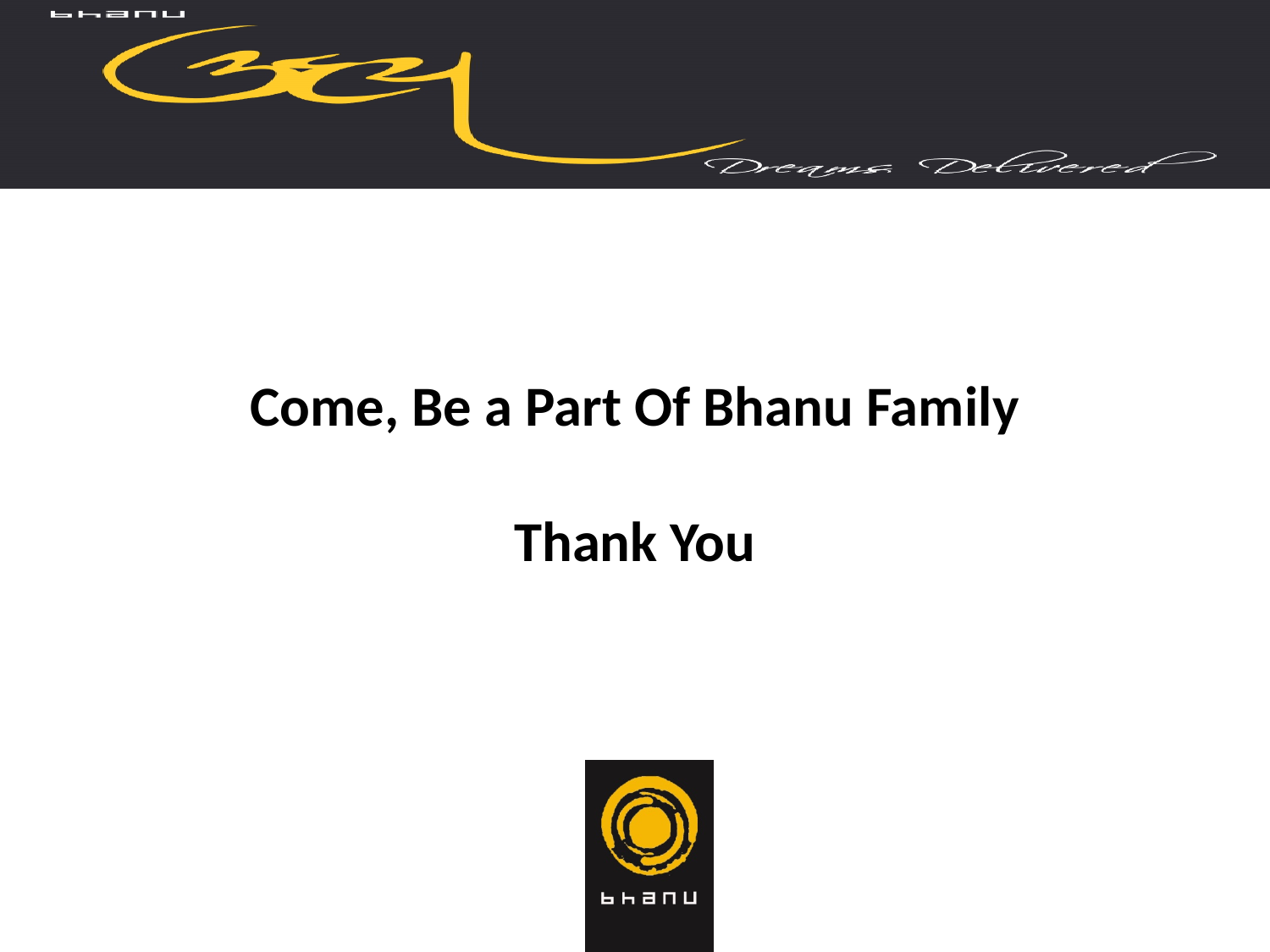

# Come, Be a Part Of Bhanu Family Thank You